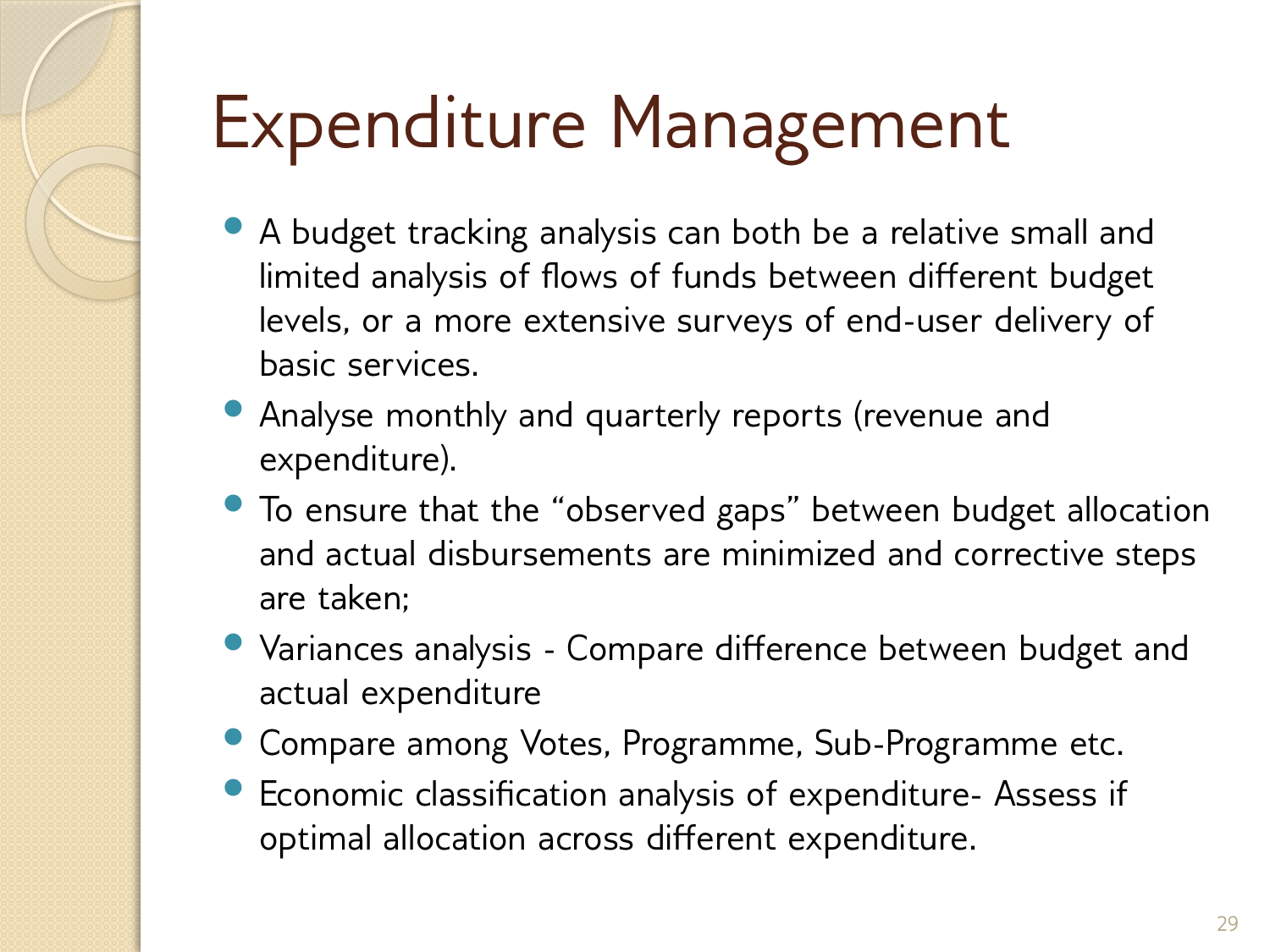

# Expenditure Management
A budget tracking analysis can both be a relative small and limited analysis of flows of funds between different budget levels, or a more extensive surveys of end-user delivery of basic services.
Analyse monthly and quarterly reports (revenue and expenditure).
To ensure that the “observed gaps” between budget allocation and actual disbursements are minimized and corrective steps are taken;
Variances analysis - Compare difference between budget and actual expenditure
Compare among Votes, Programme, Sub-Programme etc.
Economic classification analysis of expenditure- Assess if optimal allocation across different expenditure.
29